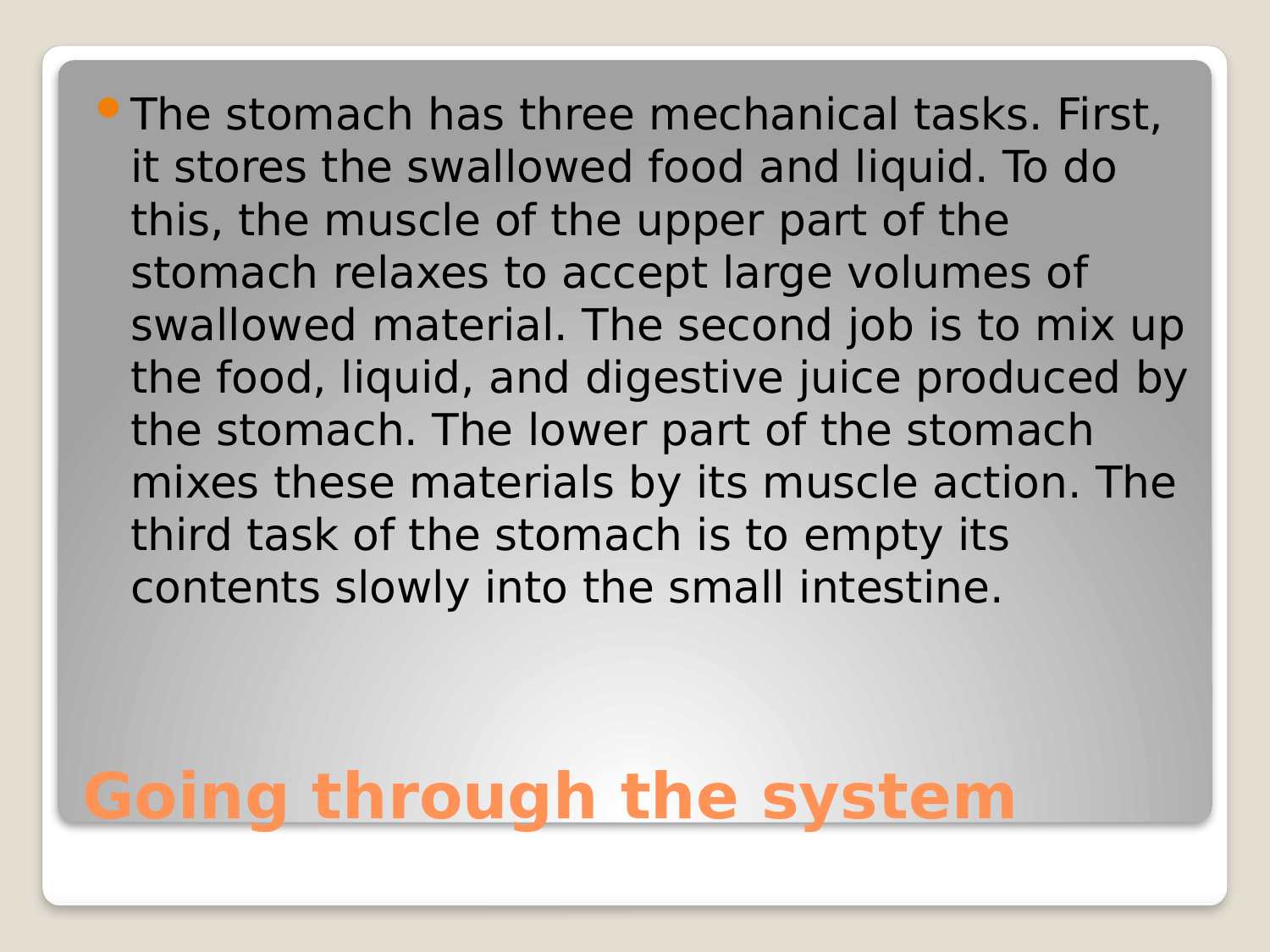

The stomach has three mechanical tasks. First, it stores the swallowed food and liquid. To do this, the muscle of the upper part of the stomach relaxes to accept large volumes of swallowed material. The second job is to mix up the food, liquid, and digestive juice produced by the stomach. The lower part of the stomach mixes these materials by its muscle action. The third task of the stomach is to empty its contents slowly into the small intestine.

# Going through the system